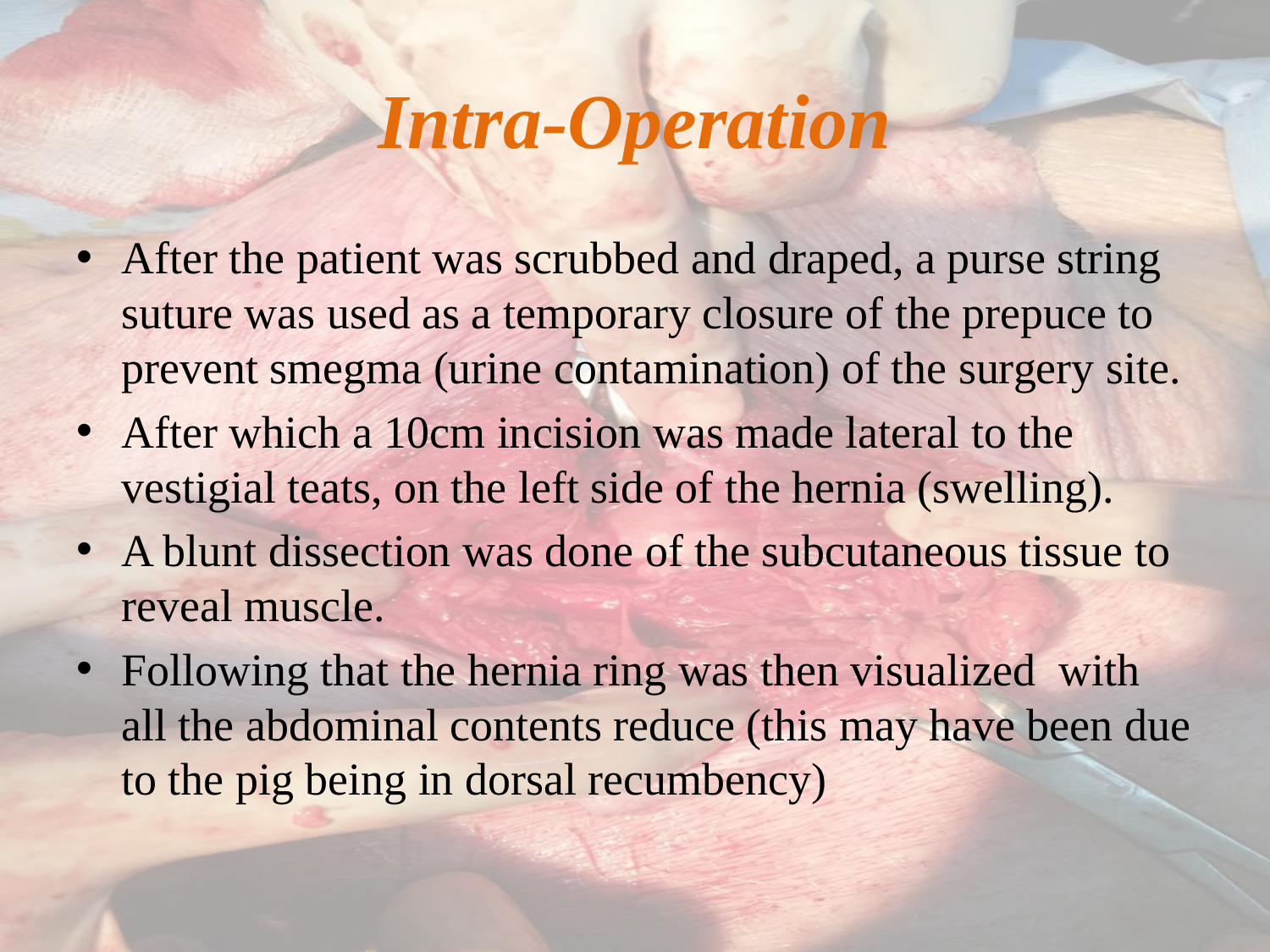

# Intra-Operation
After the patient was scrubbed and draped, a purse string suture was used as a temporary closure of the prepuce to prevent smegma (urine contamination) of the surgery site.
After which a 10cm incision was made lateral to the vestigial teats, on the left side of the hernia (swelling).
A blunt dissection was done of the subcutaneous tissue to reveal muscle.
Following that the hernia ring was then visualized  with all the abdominal contents reduce (this may have been due to the pig being in dorsal recumbency)